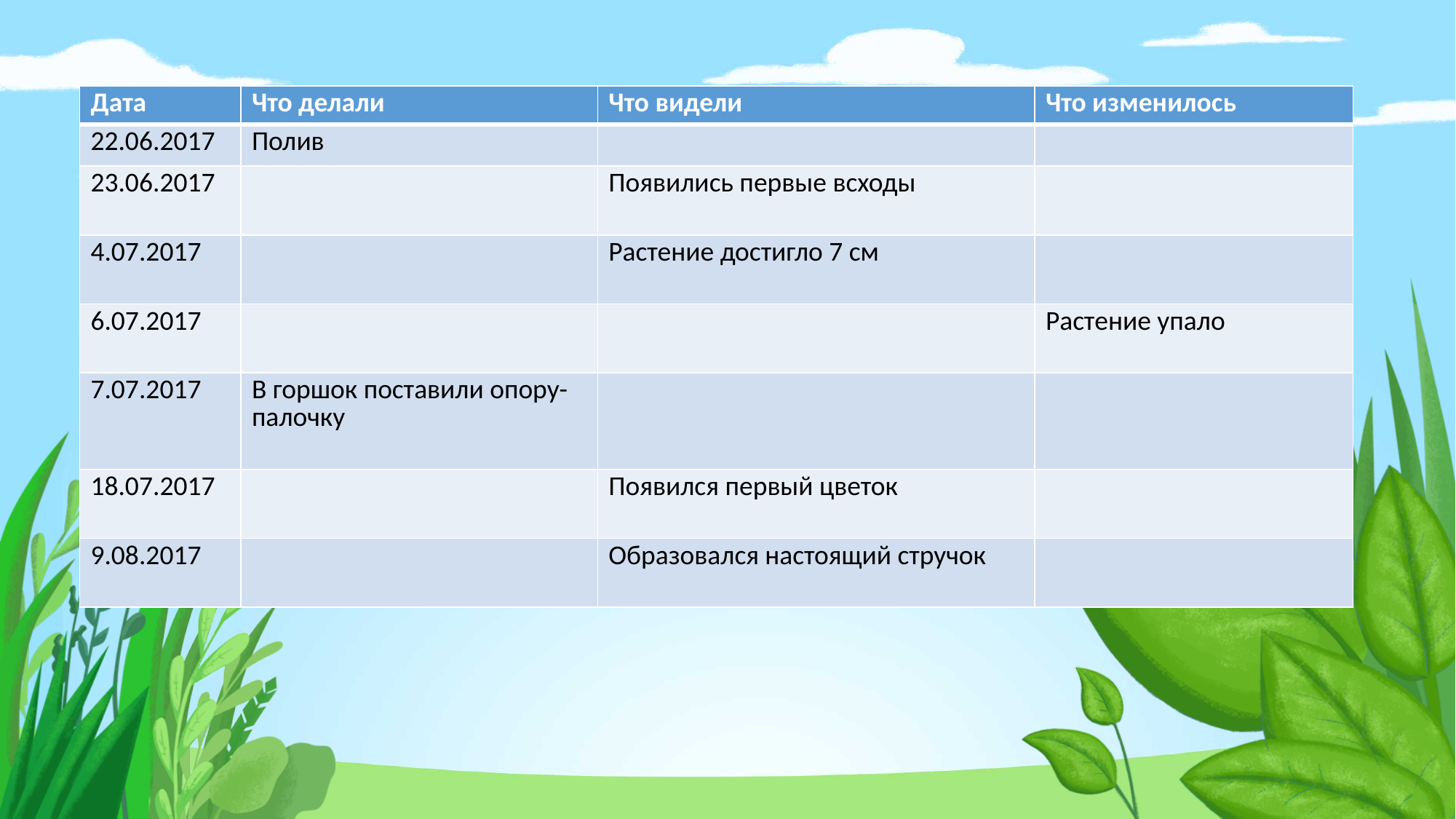

| Дата | Что делали | Что видели | Что изменилось |
| --- | --- | --- | --- |
| 22.06.2017 | Полив |  |  |
| 23.06.2017 |  | Появились первые всходы |  |
| 4.07.2017 |  | Растение достигло 7 см |  |
| 6.07.2017 |  |  | Растение упало |
| 7.07.2017 | В горшок поставили опору-палочку |  |  |
| 18.07.2017 |  | Появился первый цветок |  |
| 9.08.2017 |  | Образовался настоящий стручок |  |